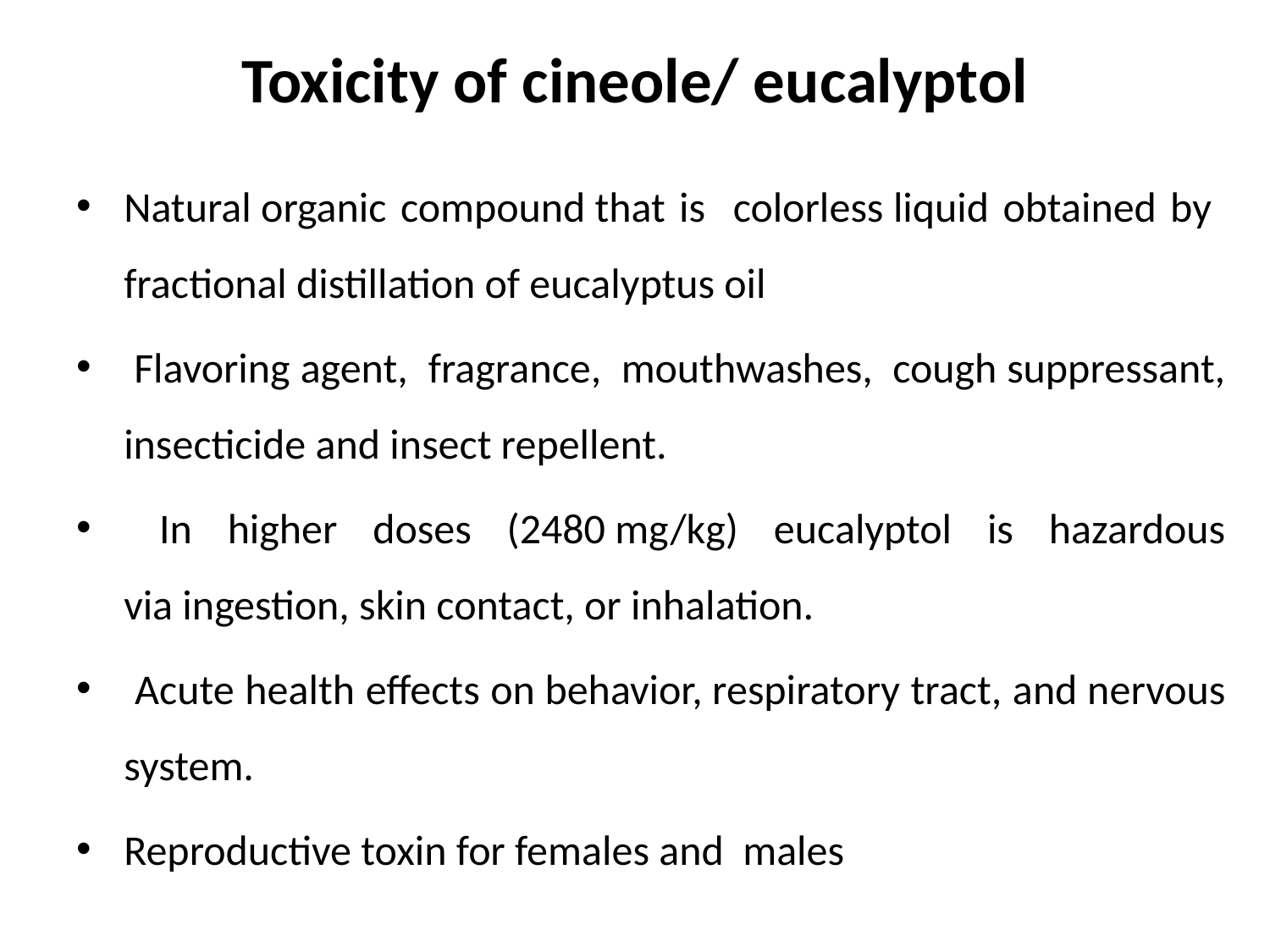

# Toxicity of cineole/ eucalyptol
Natural organic compound that is  colorless liquid obtained by  fractional distillation of eucalyptus oil
 Flavoring agent,  fragrance,  mouthwashes,  cough suppressant, insecticide and insect repellent.
 In higher doses (2480 mg/kg) eucalyptol is hazardous via ingestion, skin contact, or inhalation.
 Acute health effects on behavior, respiratory tract, and nervous system.
Reproductive toxin for females and  males